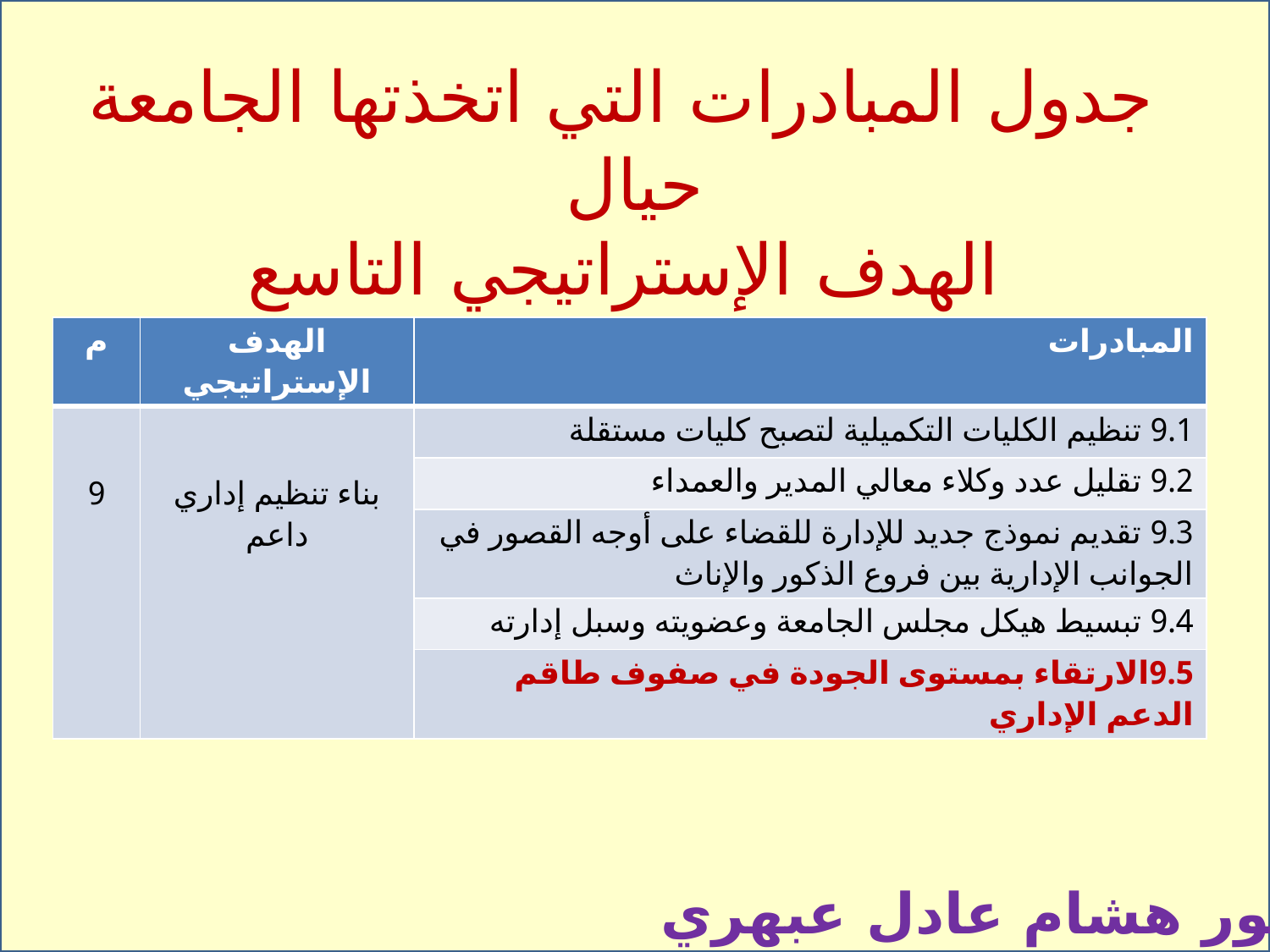

جدول المبادرات التي اتخذتها الجامعة حيال
 الهدف الإستراتيجي التاسع

| م | الهدف الإستراتيجي | المبادرات |
| --- | --- | --- |
| 9 | بناء تنظيم إداري داعم | 9.1 تنظيم الكليات التكميلية لتصبح كليات مستقلة |
|  |  | 9.2 تقليل عدد وكلاء معالي المدير والعمداء |
|  |  | 9.3 تقديم نموذج جديد للإدارة للقضاء على أوجه القصور في الجوانب الإدارية بين فروع الذكور والإناث |
|  |  | 9.4 تبسيط هيكل مجلس الجامعة وعضويته وسبل إدارته |
|  |  | 9.5الارتقاء بمستوى الجودة في صفوف طاقم الدعم الإداري |
الدكتور هشام عادل عبهري